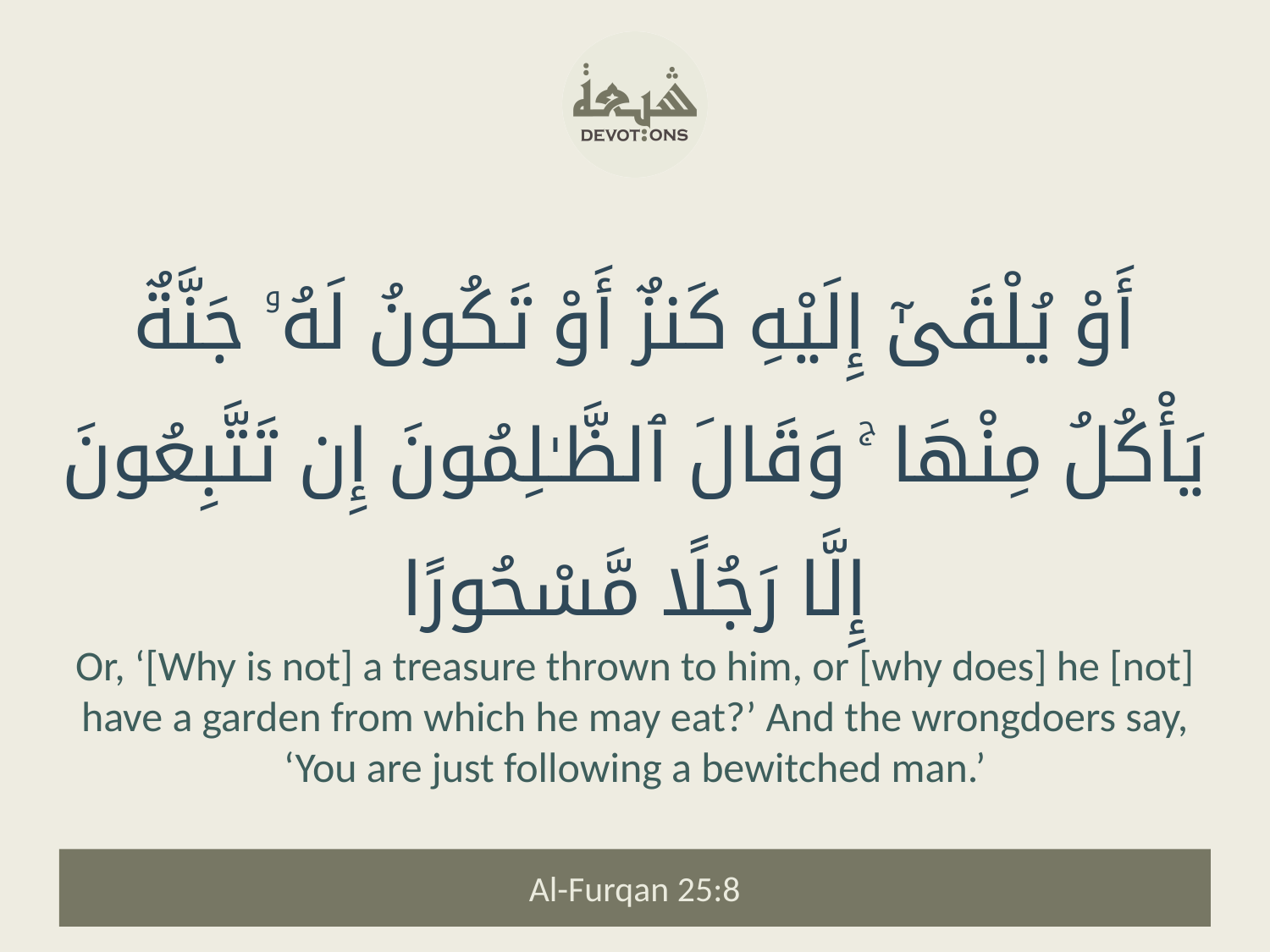

أَوْ يُلْقَىٰٓ إِلَيْهِ كَنزٌ أَوْ تَكُونُ لَهُۥ جَنَّةٌ يَأْكُلُ مِنْهَا ۚ وَقَالَ ٱلظَّـٰلِمُونَ إِن تَتَّبِعُونَ إِلَّا رَجُلًا مَّسْحُورًا
Or, ‘[Why is not] a treasure thrown to him, or [why does] he [not] have a garden from which he may eat?’ And the wrongdoers say, ‘You are just following a bewitched man.’
Al-Furqan 25:8